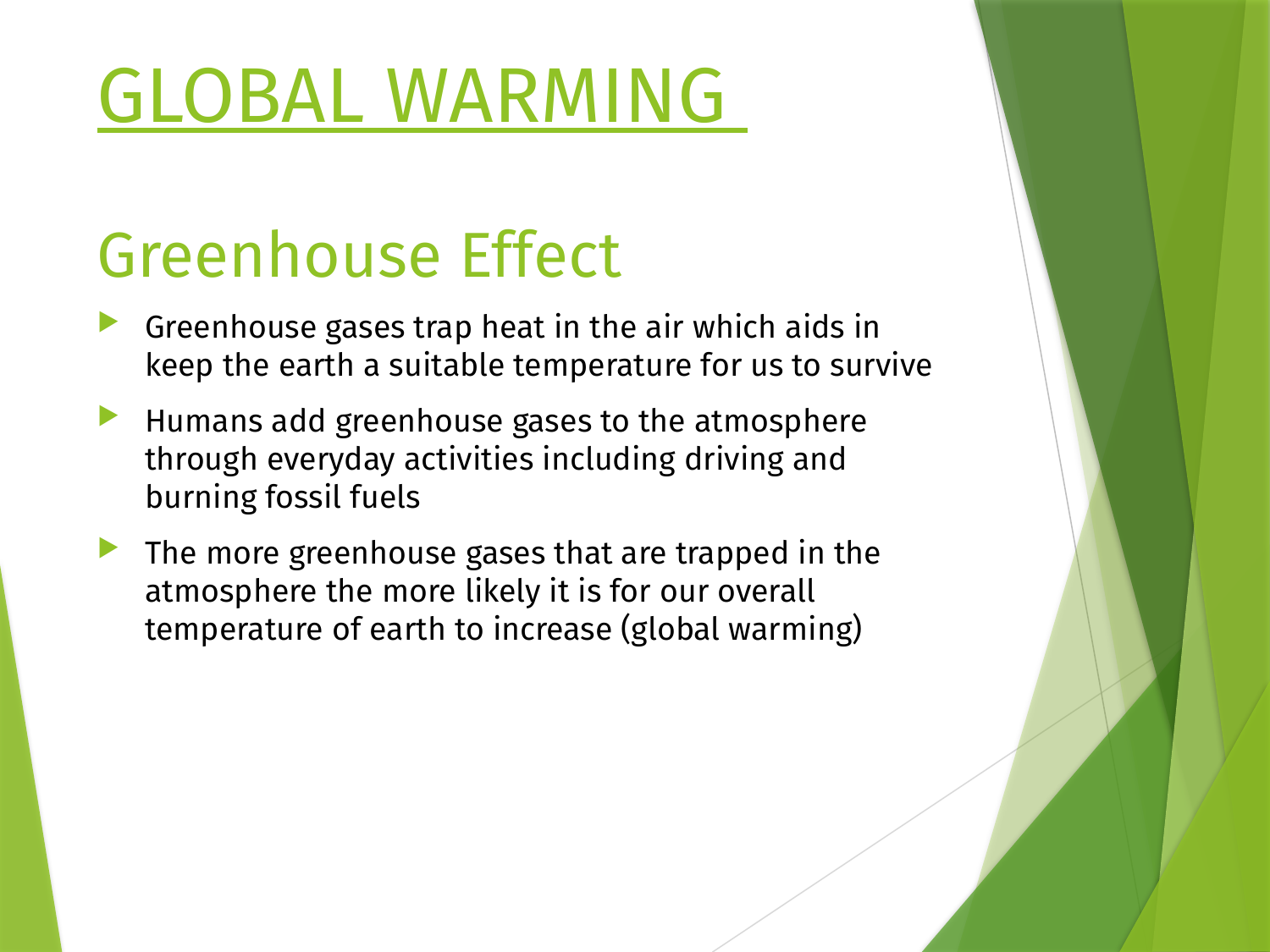

# GLOBAL WARMING Greenhouse Effect
Greenhouse gases trap heat in the air which aids in keep the earth a suitable temperature for us to survive
Humans add greenhouse gases to the atmosphere through everyday activities including driving and burning fossil fuels
The more greenhouse gases that are trapped in the atmosphere the more likely it is for our overall temperature of earth to increase (global warming)